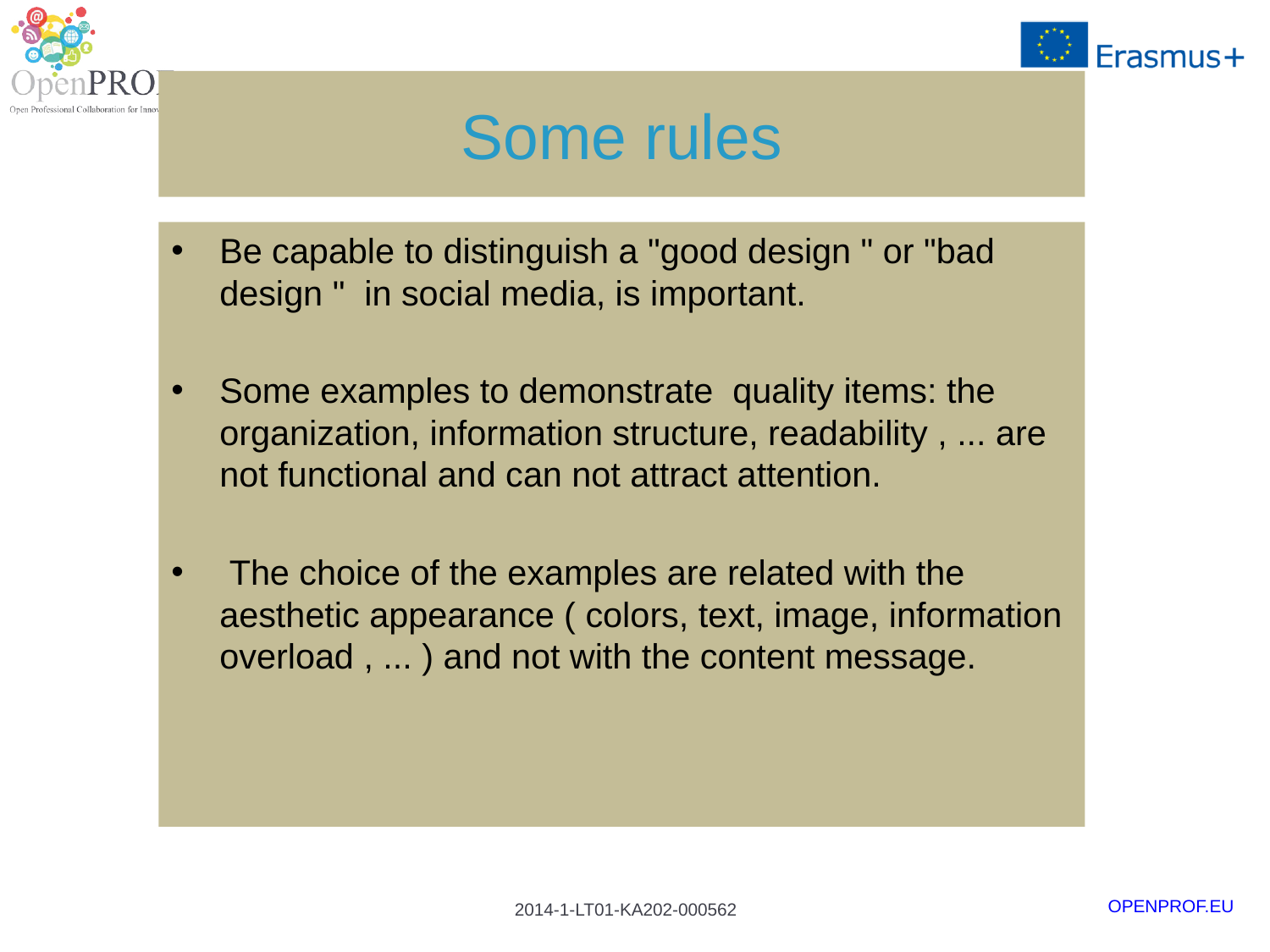

# Some rules
Be capable to distinguish a "good design " or "bad design "  in social media, is important.

Some examples to demonstrate  quality items: the organization, information structure, readability , ... are not functional and can not attract attention.

 The choice of the examples are related with the aesthetic appearance ( colors, text, image, information overload , ... ) and not with the content message.